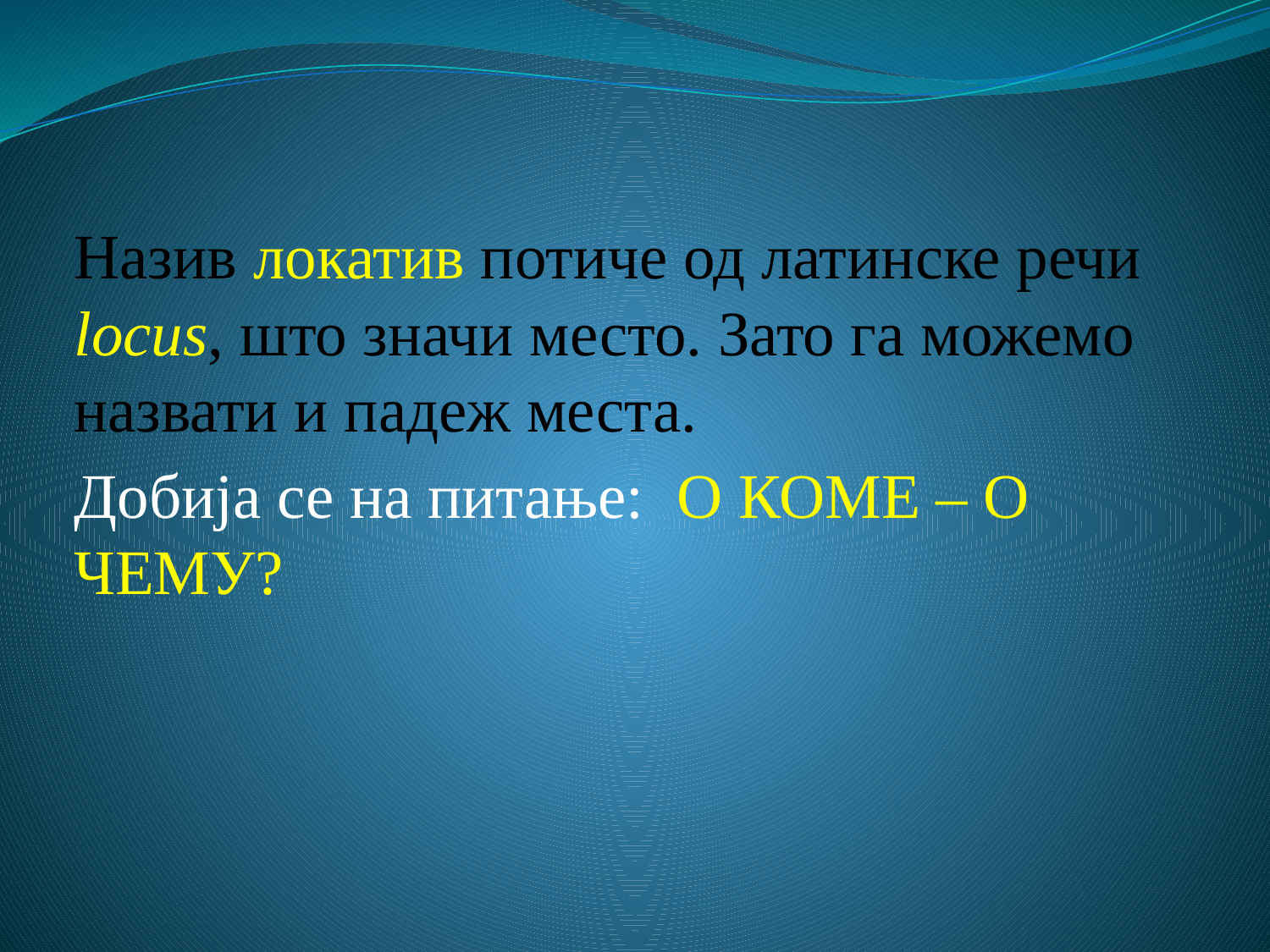

# Назив локатив потиче од латинске речи locus, што значи место. Зато га можемо назвати и падеж места.
Добија се на питање:  О КОМЕ – О ЧЕМУ?